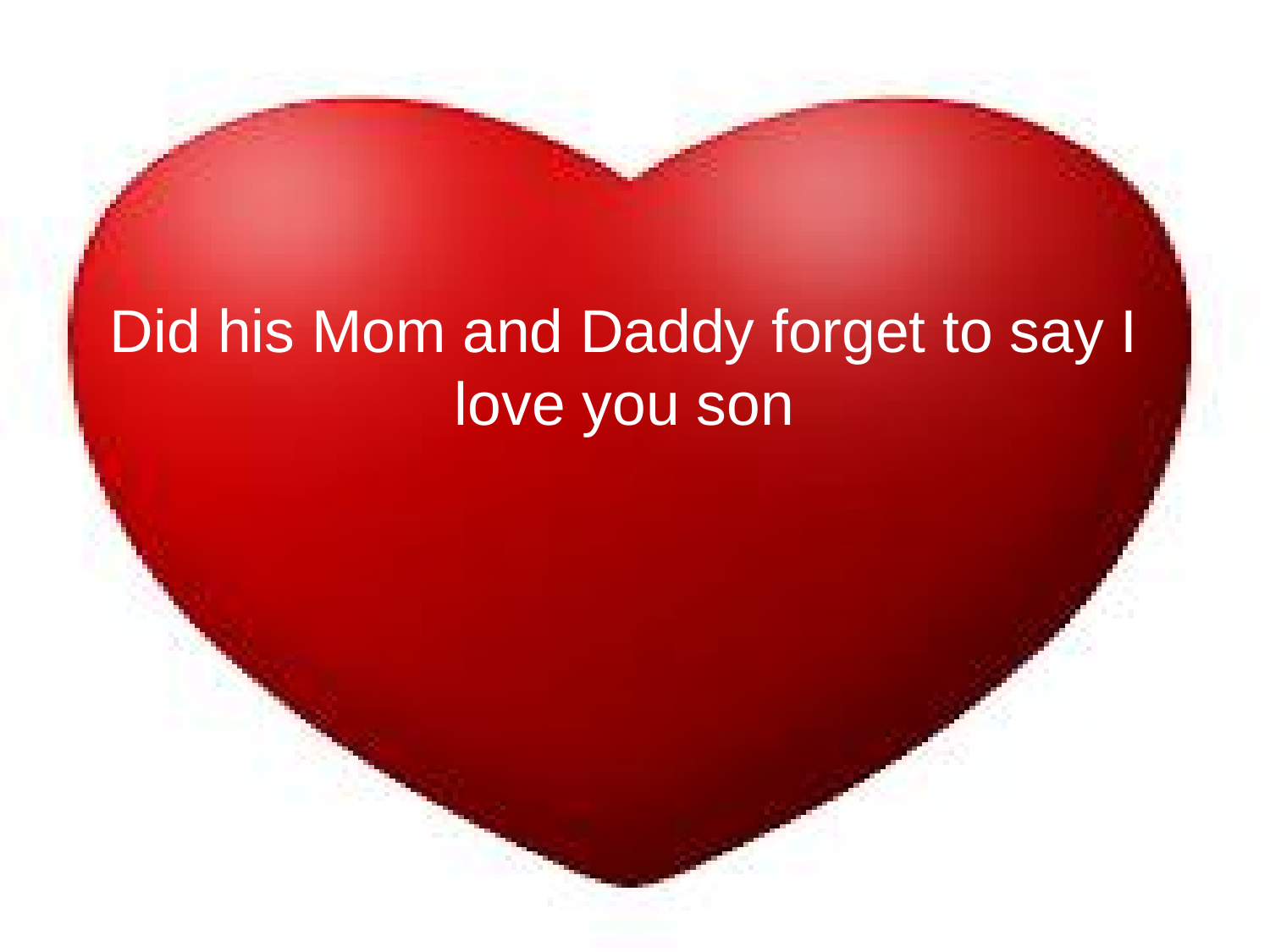

# Did his Mom and Daddy forget to say I love you son